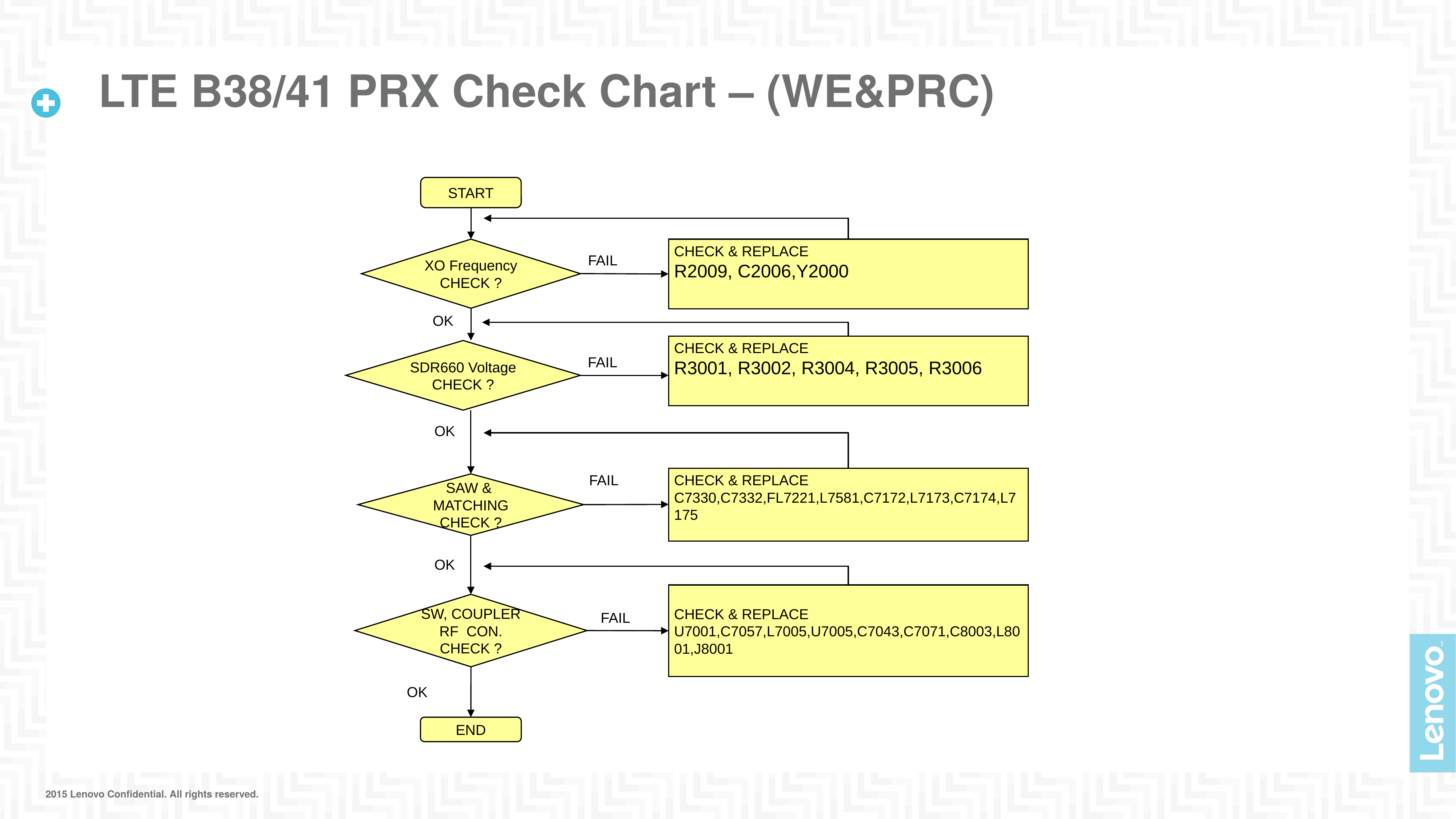

# LTE B38/41 PRX Check Chart – (WE&PRC)
START

XO Frequency
CHECK ?

CHECK & REPLACE
R2009, C2006,Y2000
FAIL
OK
CHECK & REPLACE
R3001, R3002, R3004, R3005, R3006

SDR660 Voltage CHECK ?

FAIL
OK
FAIL
CHECK & REPLACE
C7330,C7332,FL7221,L7581,C7172,L7173,C7174,L7175
SAW &  MATCHING CHECK ?
OK
CHECK & REPLACE
U7001,C7057,L7005,U7005,C7043,C7071,C8003,L8001,J8001
SW, COUPLER
RF  CON. CHECK ?
FAIL
OK
OK
END